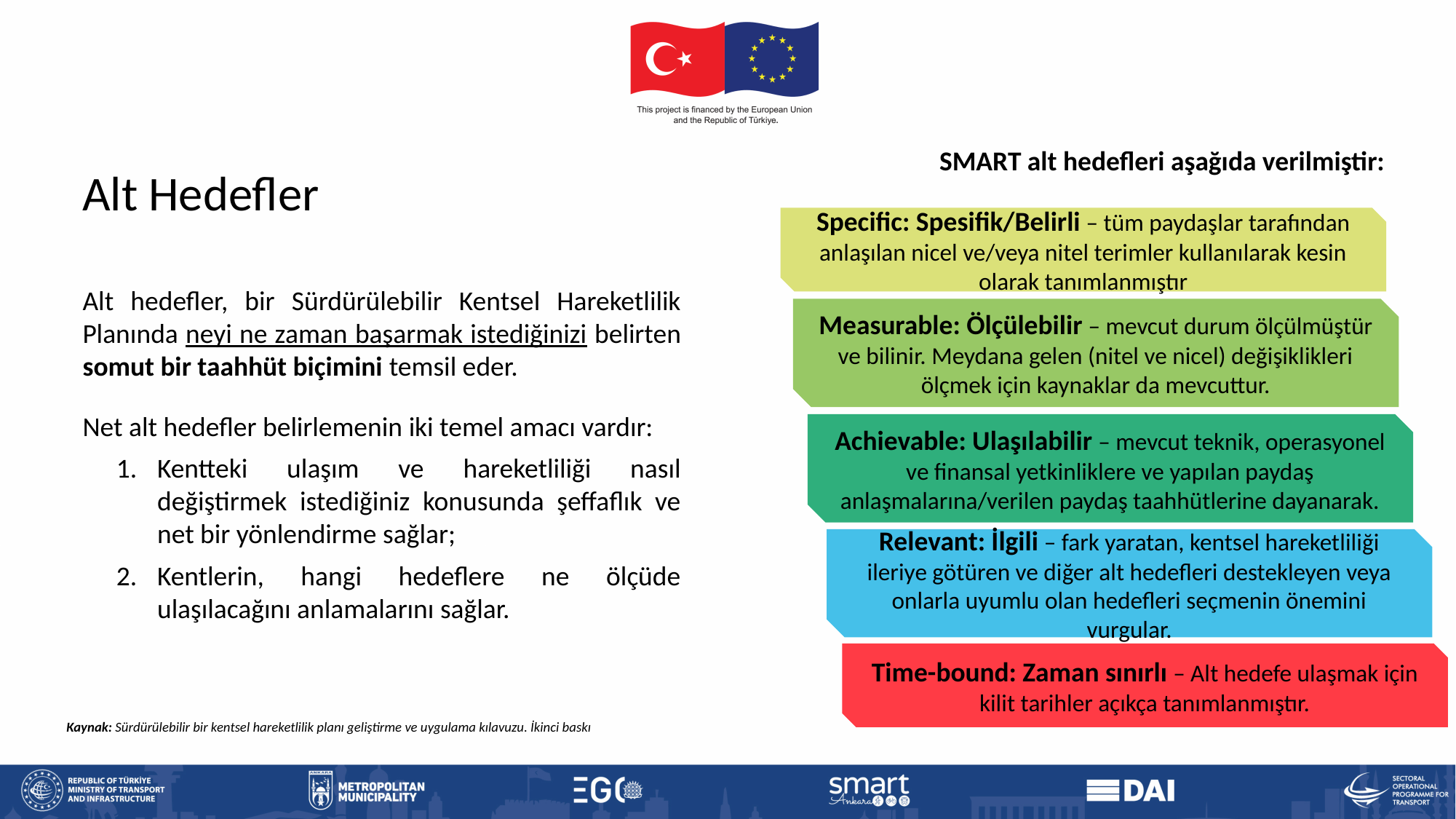

# Alt Hedefler
SMART alt hedefleri aşağıda verilmiştir:
Specific: Spesifik/Belirli – tüm paydaşlar tarafından anlaşılan nicel ve/veya nitel terimler kullanılarak kesin olarak tanımlanmıştır
Measurable: Ölçülebilir – mevcut durum ölçülmüştür ve bilinir. Meydana gelen (nitel ve nicel) değişiklikleri ölçmek için kaynaklar da mevcuttur.
Achievable: Ulaşılabilir – mevcut teknik, operasyonel ve finansal yetkinliklere ve yapılan paydaş anlaşmalarına/verilen paydaş taahhütlerine dayanarak.
Relevant: İlgili – fark yaratan, kentsel hareketliliği ileriye götüren ve diğer alt hedefleri destekleyen veya onlarla uyumlu olan hedefleri seçmenin önemini vurgular.
Time-bound: Zaman sınırlı – Alt hedefe ulaşmak için kilit tarihler açıkça tanımlanmıştır.
Alt hedefler, bir Sürdürülebilir Kentsel Hareketlilik Planında neyi ne zaman başarmak istediğinizi belirten somut bir taahhüt biçimini temsil eder.
Net alt hedefler belirlemenin iki temel amacı vardır:
Kentteki ulaşım ve hareketliliği nasıl değiştirmek istediğiniz konusunda şeffaflık ve net bir yönlendirme sağlar;
Kentlerin, hangi hedeflere ne ölçüde ulaşılacağını anlamalarını sağlar.
Kaynak: Sürdürülebilir bir kentsel hareketlilik planı geliştirme ve uygulama kılavuzu. İkinci baskı